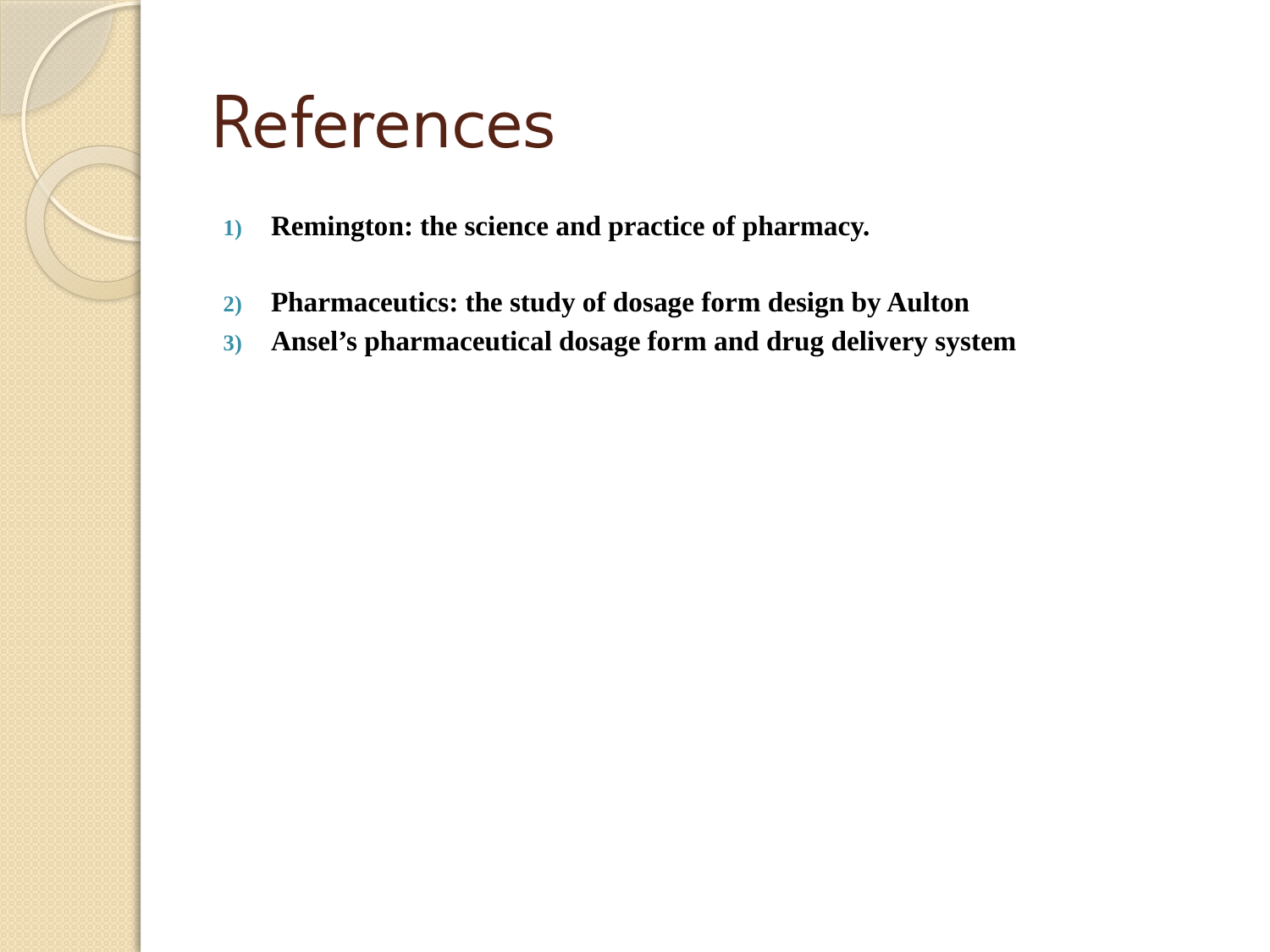

# References
Remington: the science and practice of pharmacy.

Pharmaceutics: the study of dosage form design by Aulton
Ansel’s pharmaceutical dosage form and drug delivery system